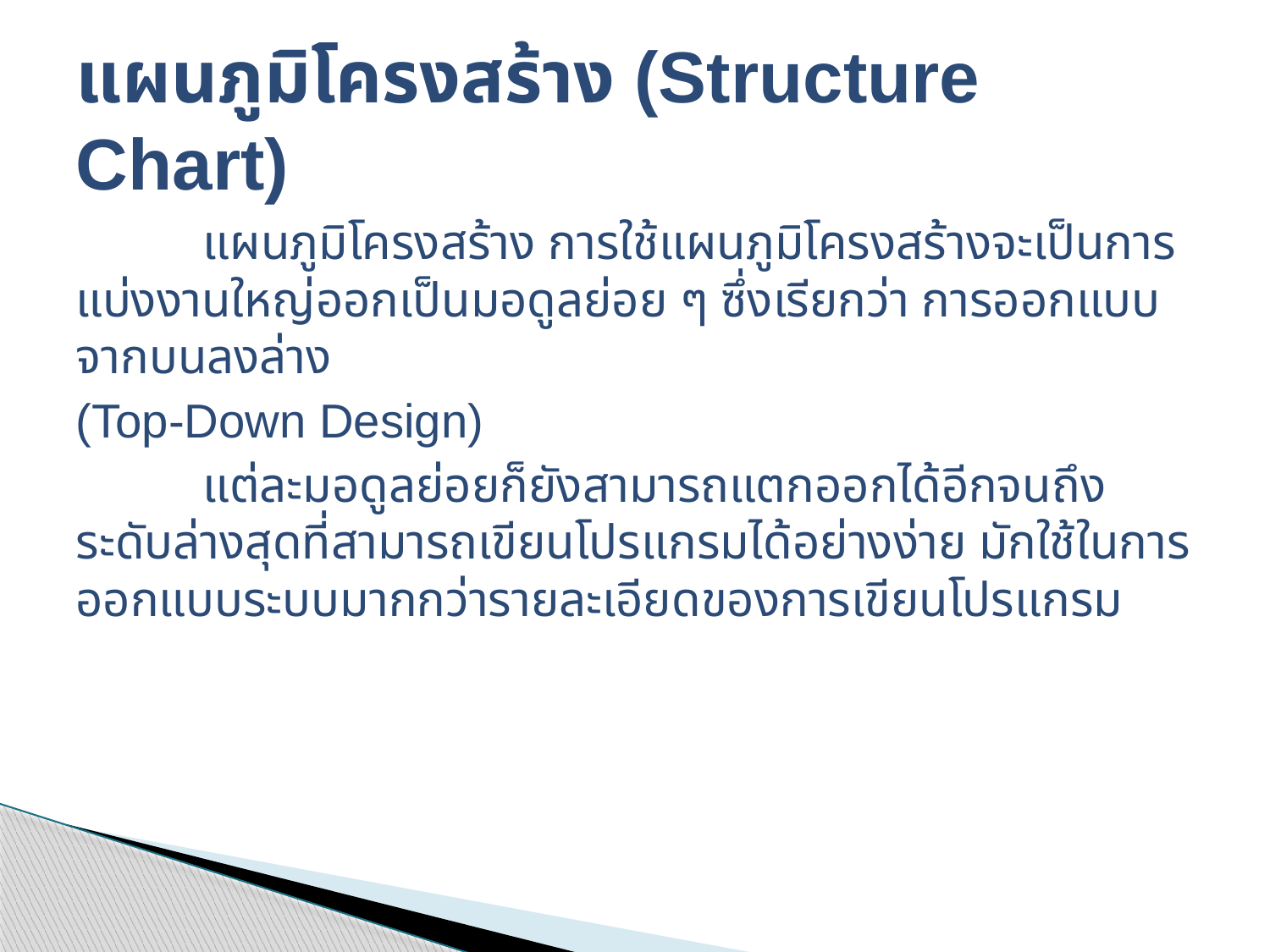

# แผนภูมิโครงสร้าง (Structure Chart)
	แผนภูมิโครงสร้าง การใช้แผนภูมิโครงสร้างจะเป็นการแบ่งงานใหญ่ออกเป็นมอดูลย่อย ๆ ซึ่งเรียกว่า การออกแบบจากบนลงล่าง
(Top-Down Design)
	แต่ละมอดูลย่อยก็ยังสามารถแตกออกได้อีกจนถึงระดับล่างสุดที่สามารถเขียนโปรแกรมได้อย่างง่าย มักใช้ในการออกแบบระบบมากกว่ารายละเอียดของการเขียนโปรแกรม